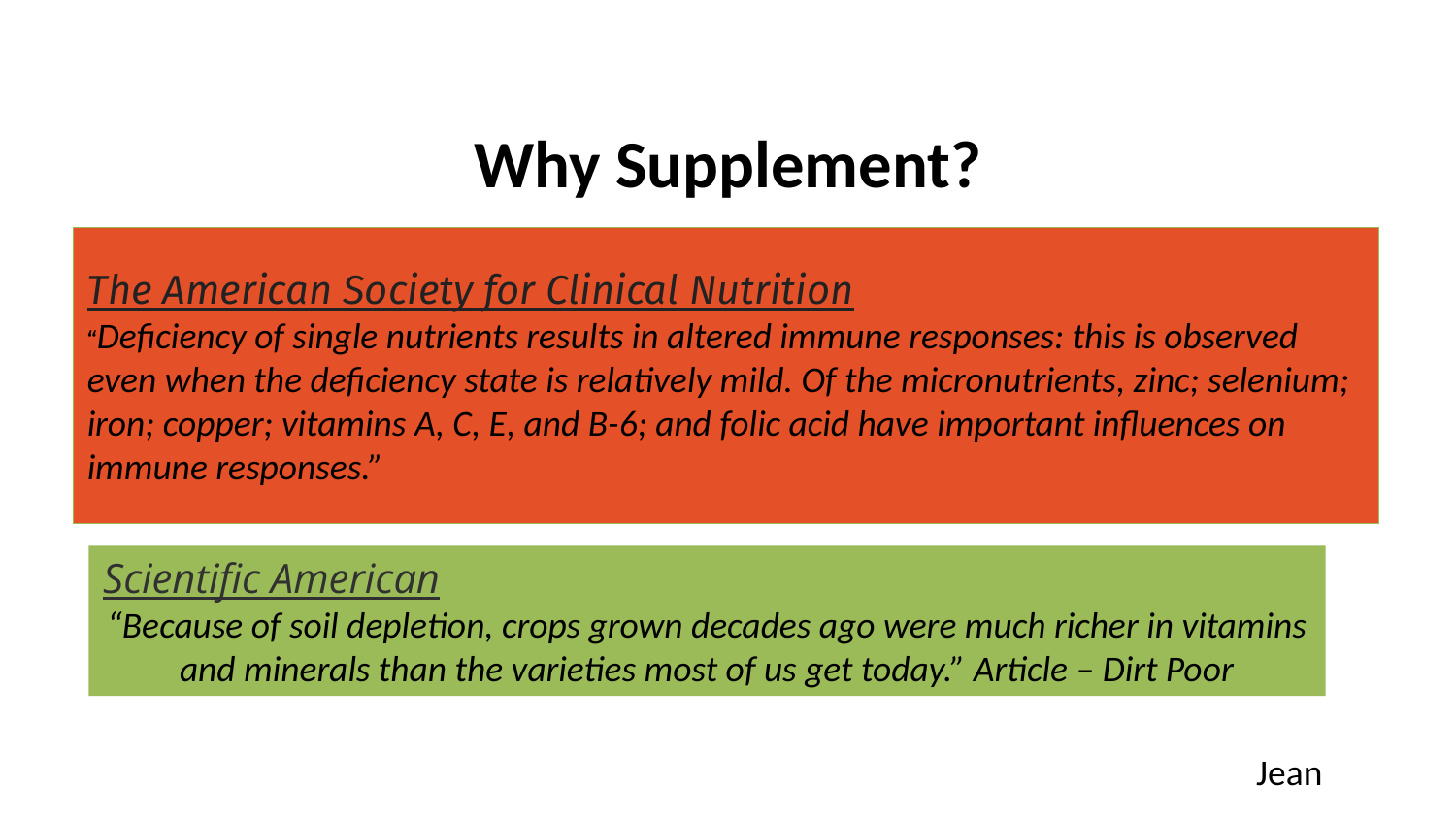

# Why Supplement?

The American Society for Clinical Nutrition
“Deficiency of single nutrients results in altered immune responses: this is observed even when the deficiency state is relatively mild. Of the micronutrients, zinc; selenium; iron; copper; vitamins A, C, E, and B-6; and folic acid have important influences on immune responses.”

Scientific American
“Because of soil depletion, crops grown decades ago were much richer in vitamins and minerals than the varieties most of us get today.” Article – Dirt Poor
Jean